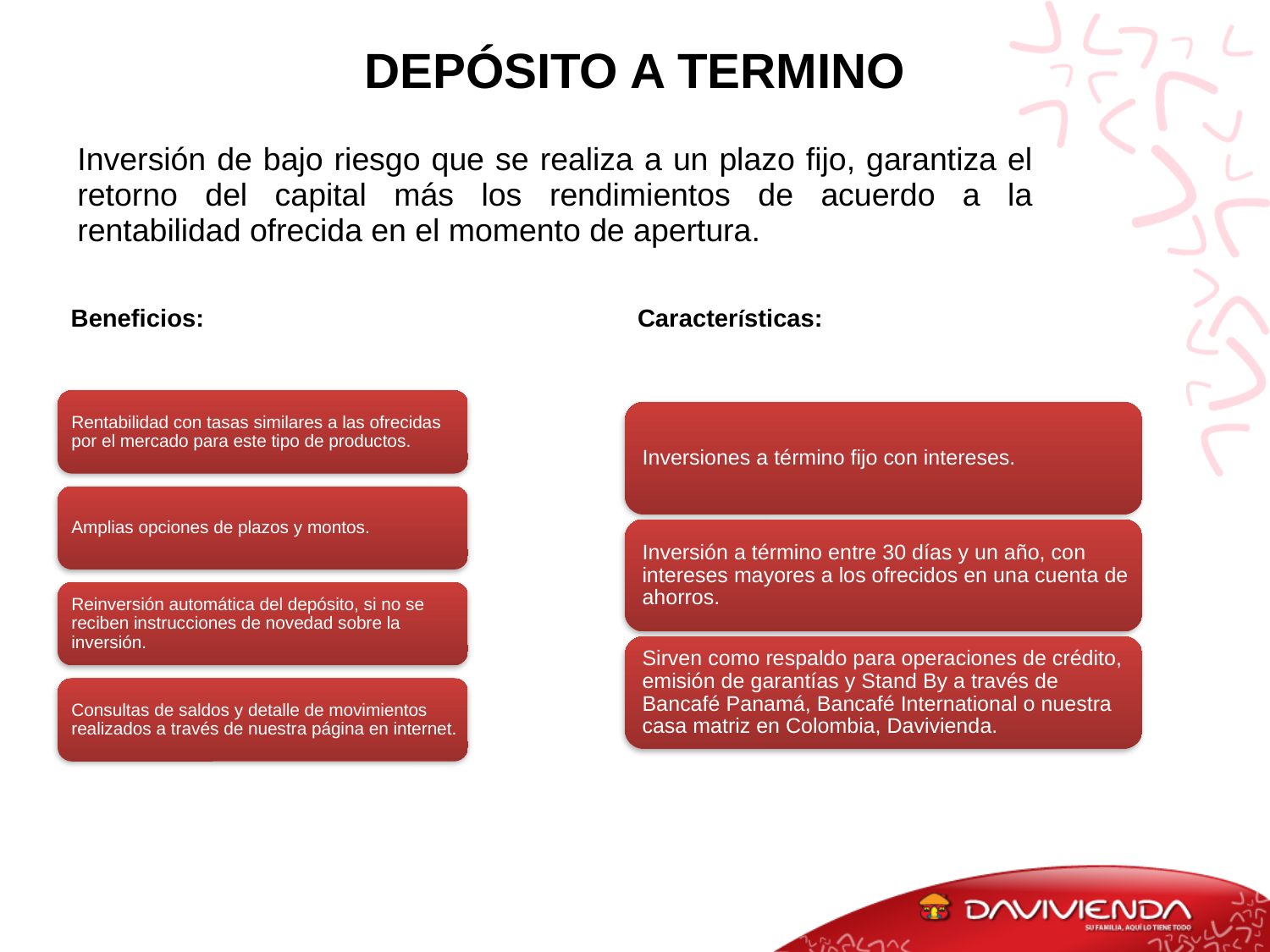

# DEPÓSITO A TERMINO
Inversión de bajo riesgo que se realiza a un plazo fijo, garantiza el retorno del capital más los rendimientos de acuerdo a la rentabilidad ofrecida en el momento de apertura.

Beneficios:
Características:
Rentabilidad con tasas similares a las ofrecidas por el mercado para este tipo de productos.
Amplias opciones de plazos y montos.
Reinversión automática del depósito, si no se reciben instrucciones de novedad sobre la inversión.
Consultas de saldos y detalle de movimientos realizados a través de nuestra página en internet.
Inversiones a término fijo con intereses.
Inversión a término entre 30 días y un año, con intereses mayores a los ofrecidos en una cuenta de ahorros.
Sirven como respaldo para operaciones de crédito, emisión de garantías y Stand By a través de Bancafé Panamá, Bancafé International o nuestra casa matriz en Colombia, Davivienda.